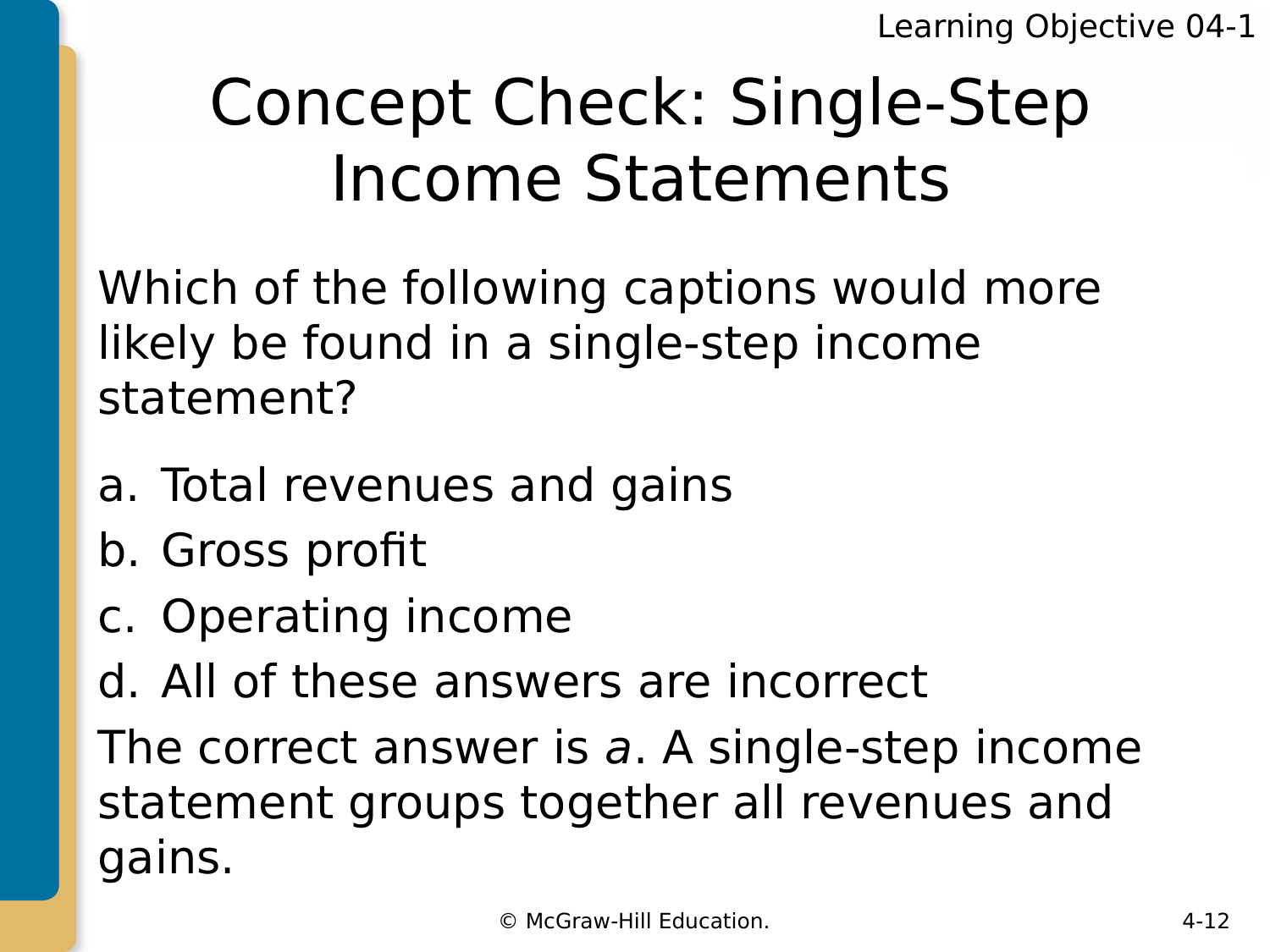

Learning Objective 04-1
# Concept Check: Single-Step Income Statements
Which of the following captions would more likely be found in a single-step income statement?
Total revenues and gains
Gross profit
Operating income
All of these answers are incorrect
The correct answer is a. A single-step income statement groups together all revenues and gains.